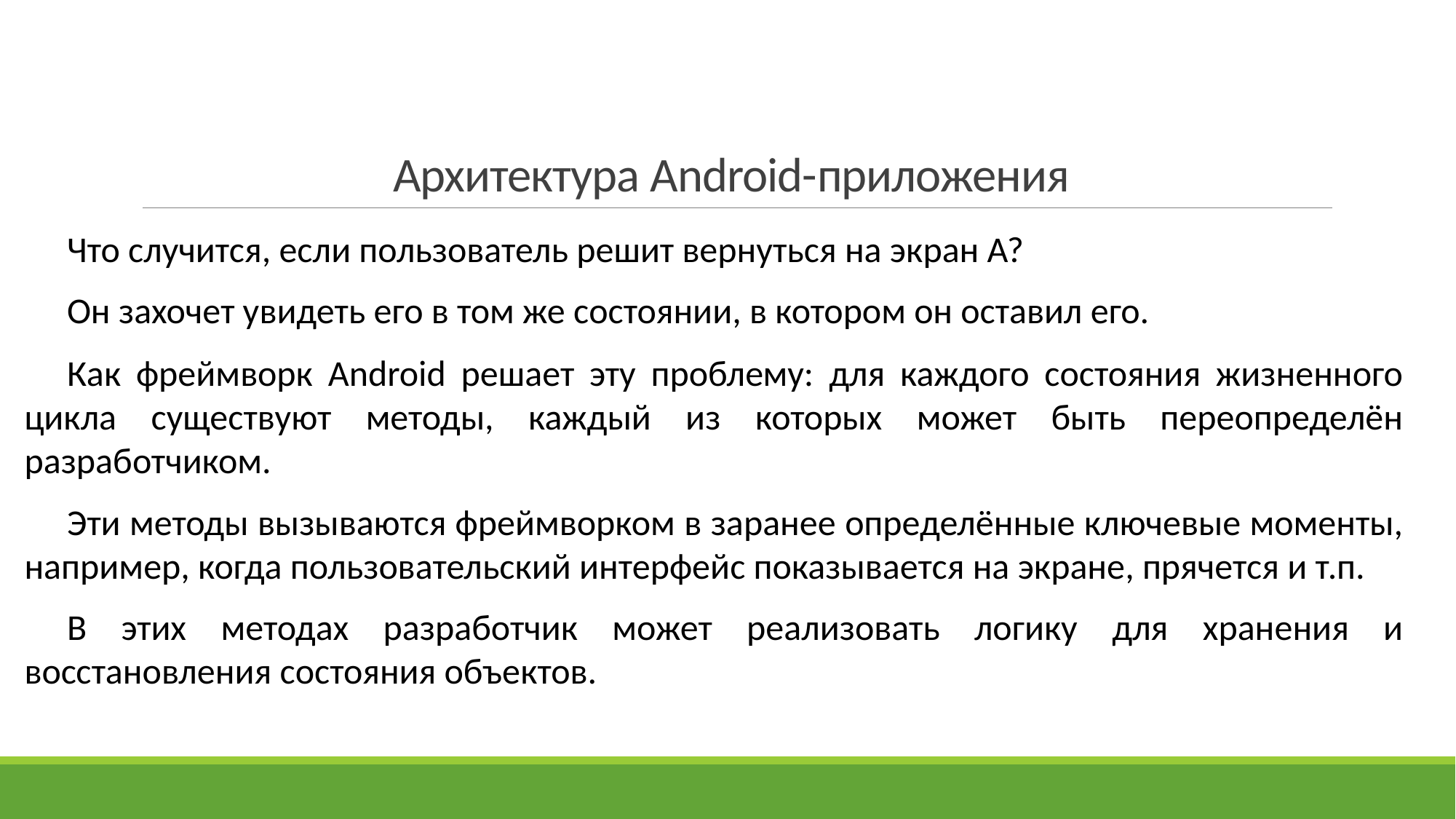

# Архитектура Android-приложения
Что случится, если пользователь решит вернуться на экран A?
Он захочет увидеть его в том же состоянии, в котором он оставил его.
Как фреймворк Android решает эту проблему: для каждого состояния жизненного цикла существуют методы, каждый из которых может быть переопределён разработчиком.
Эти методы вызываются фреймворком в заранее определённые ключевые моменты, например, когда пользовательский интерфейс показывается на экране, прячется и т.п.
В этих методах разработчик может реализовать логику для хранения и восстановления состояния объектов.